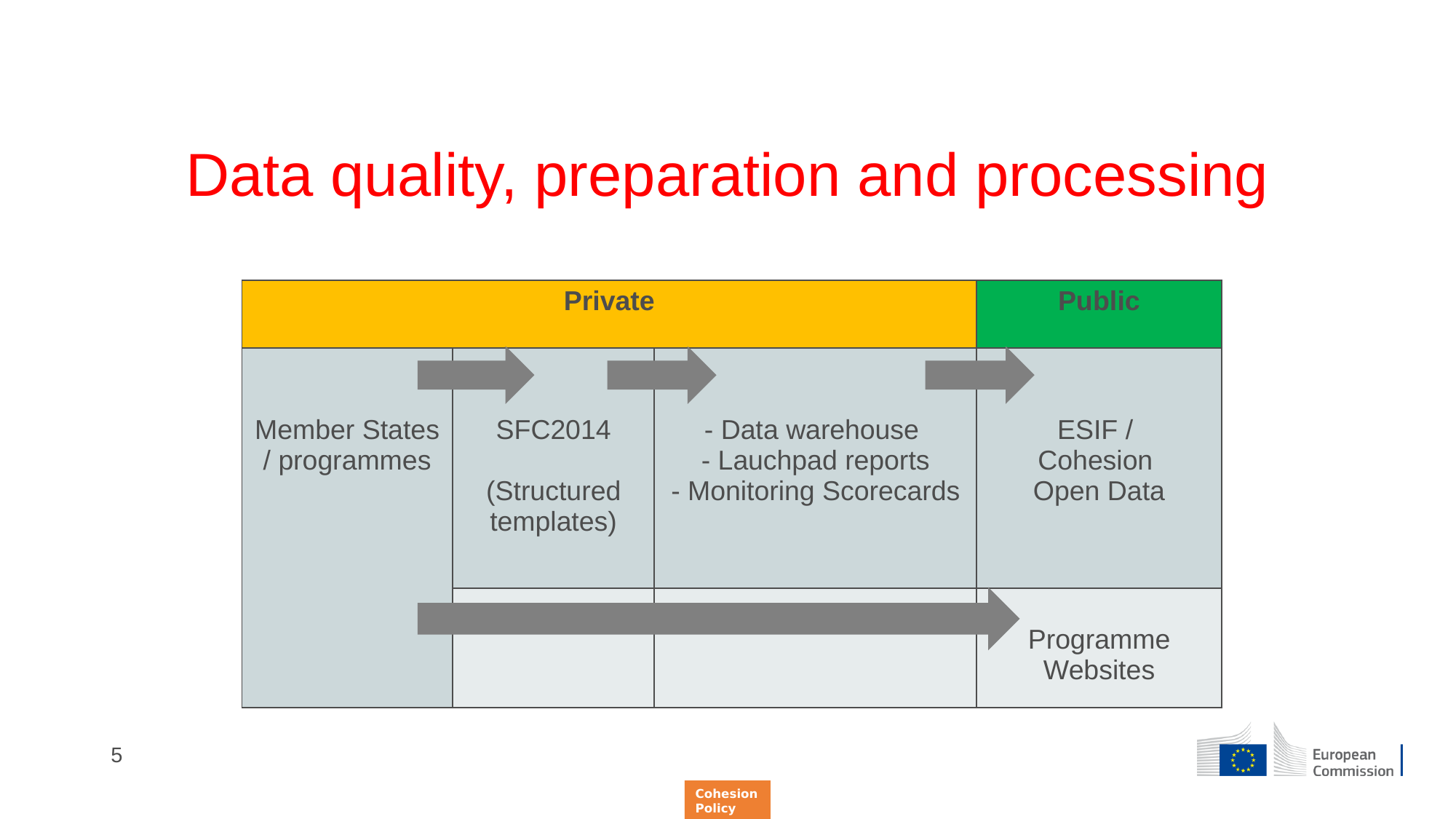

Data quality, preparation and processing
| Private |  |  | Public |
| --- | --- | --- | --- |
| Member States / programmes | SFC2014 (Structured templates) | - Data warehouse - Lauchpad reports - Monitoring Scorecards | ESIF / Cohesion Open Data |
|  |  |  | Programme Websites |

5
Cohesion Policy